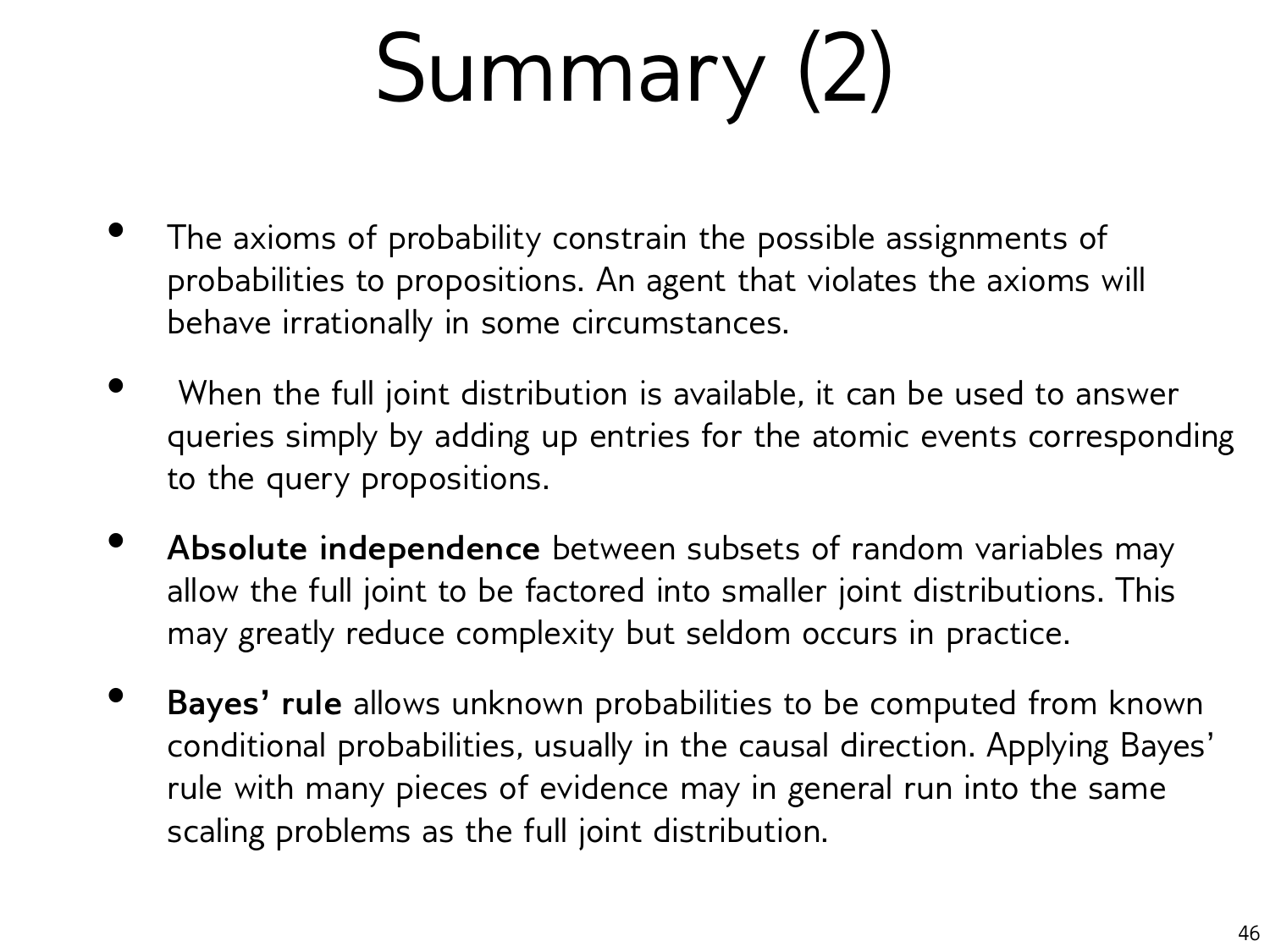

# Summary (2)
The axioms of probability constrain the possible assignments of probabilities to propositions. An agent that violates the axioms will behave irrationally in some circumstances.
 When the full joint distribution is available, it can be used to answer queries simply by adding up entries for the atomic events corresponding to the query propositions.
Absolute independence between subsets of random variables may allow the full joint to be factored into smaller joint distributions. This may greatly reduce complexity but seldom occurs in practice.
Bayes’ rule allows unknown probabilities to be computed from known conditional probabilities, usually in the causal direction. Applying Bayes’ rule with many pieces of evidence may in general run into the same scaling problems as the full joint distribution.
46